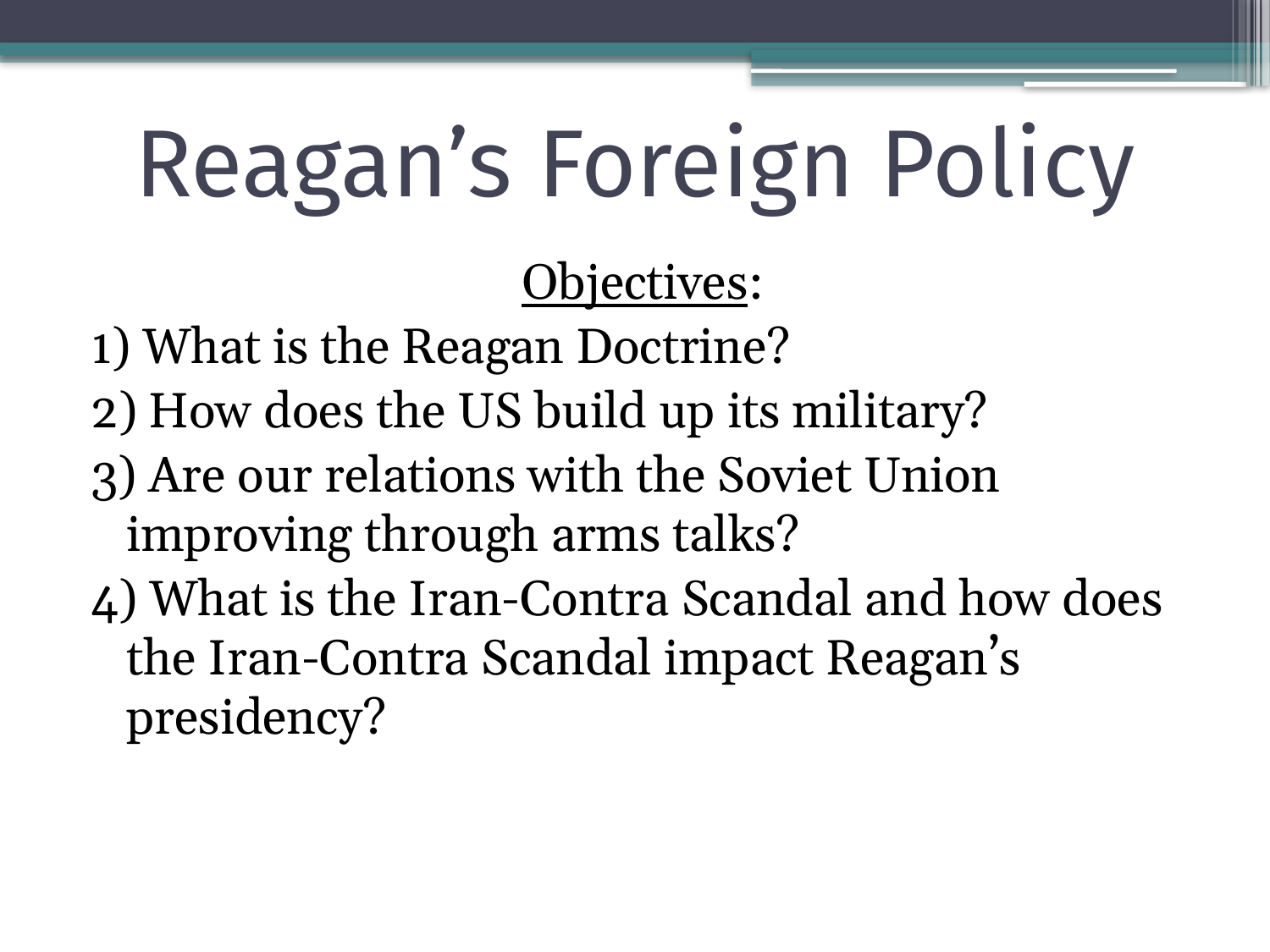

# Reagan’s Foreign Policy
Objectives:
1) What is the Reagan Doctrine?
2) How does the US build up its military?
3) Are our relations with the Soviet Union improving through arms talks?
4) What is the Iran-Contra Scandal and how does the Iran-Contra Scandal impact Reagan’s presidency?